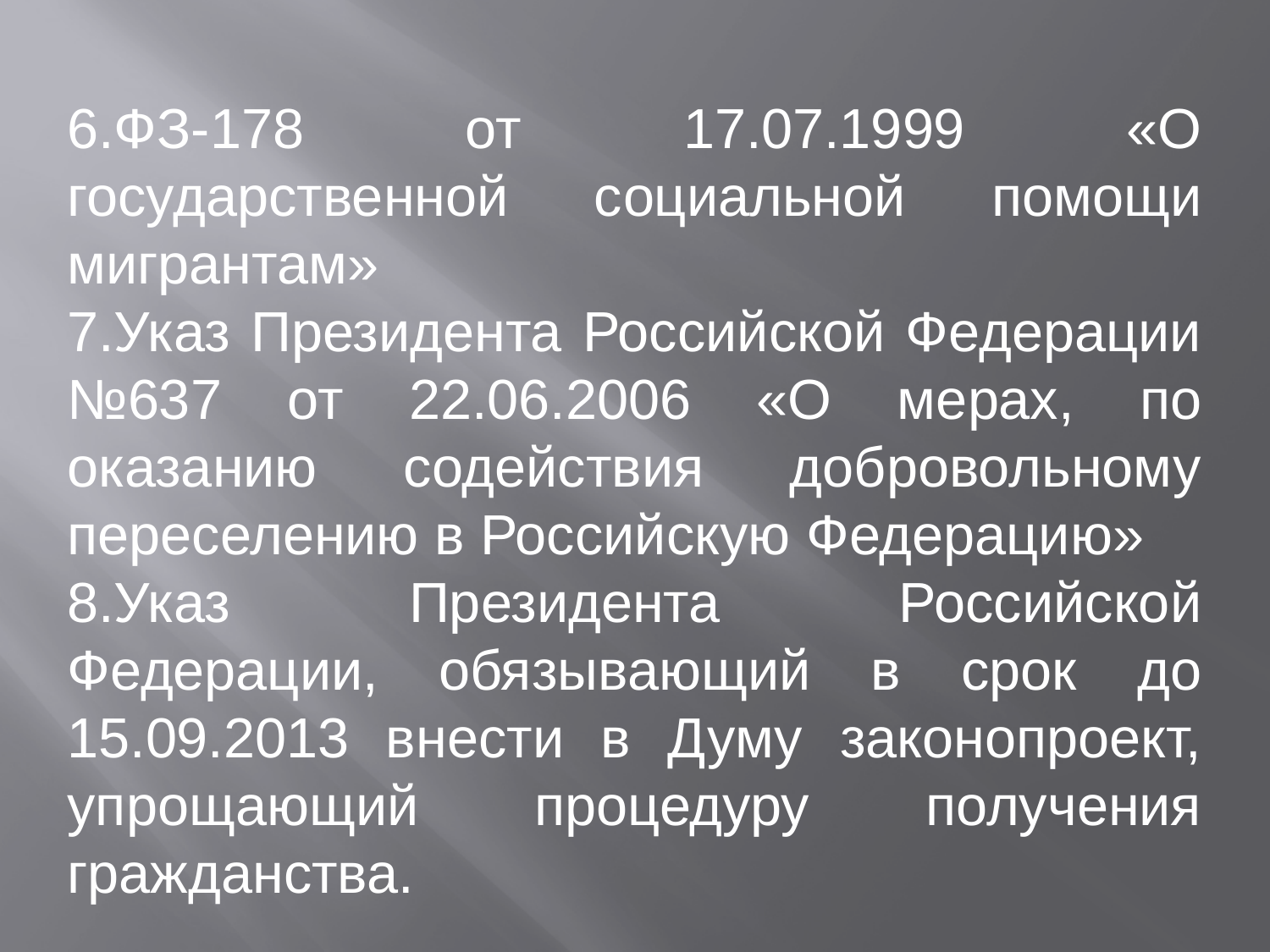

6.ФЗ-178 от 17.07.1999 «О государственной социальной помощи мигрантам»
7.Указ Президента Российской Федерации №637 от 22.06.2006 «О мерах, по оказанию содействия добровольному переселению в Российскую Федерацию»
8.Указ Президента Российской Федерации, обязывающий в срок до 15.09.2013 внести в Думу законопроект, упрощающий процедуру получения гражданства.